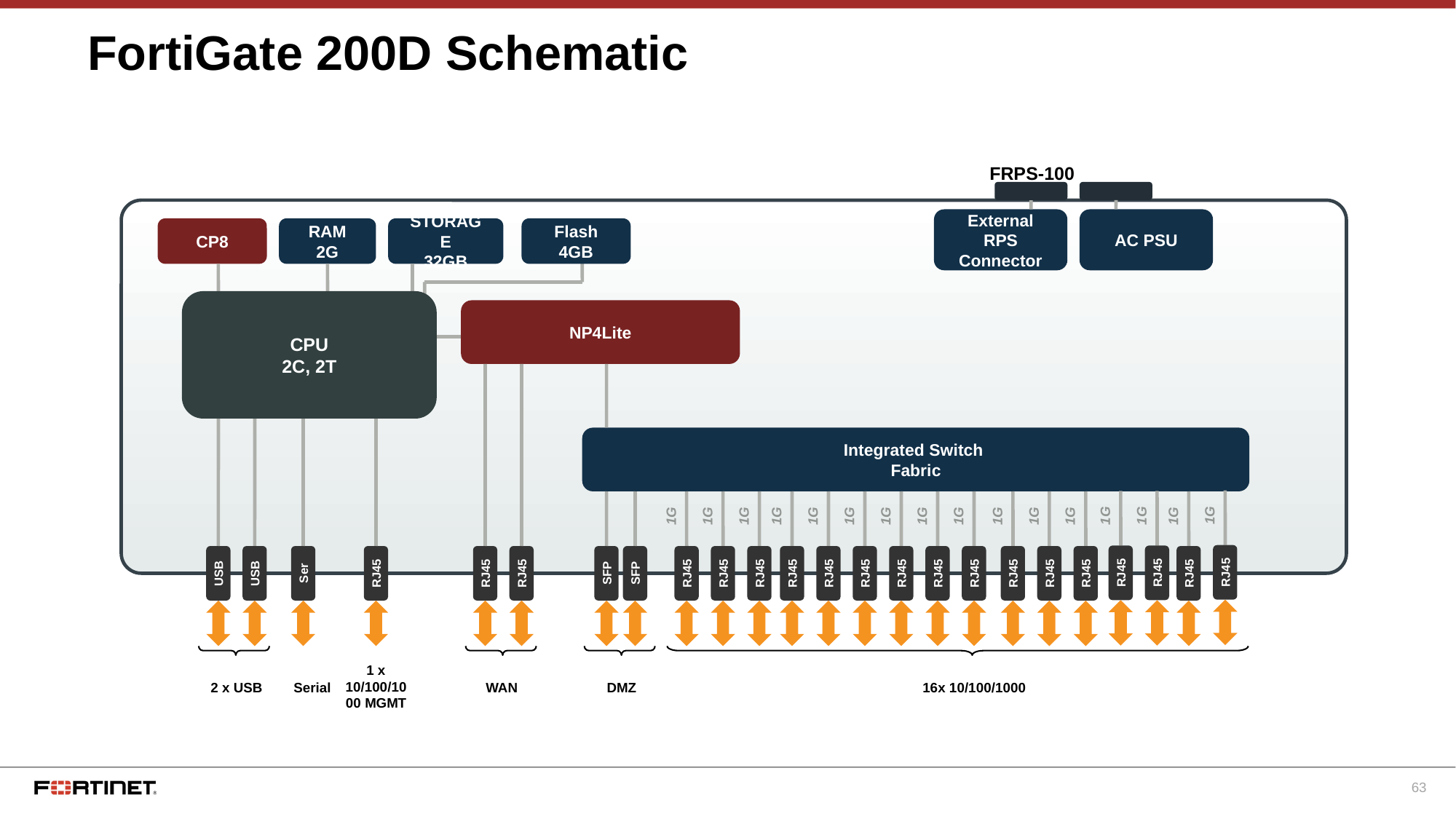

# FortiGate 200D Schematic
FRPS-100

External RPS Connector
AC PSU
CP8
RAM
2G
STORAGE
32GB
Flash
4GB

CPU
2C, 2T
NP4Lite

Integrated Switch
Fabric

1G
1G
1G
1G
1G
1G
1G
1G
1G
1G
1G
1G
1G
1G
1G
1G
RJ45
RJ45
RJ45
USB
USB
Ser
RJ45
RJ45
RJ45
SFP
SFP
RJ45
RJ45
RJ45
RJ45
RJ45
RJ45
RJ45
RJ45
RJ45
RJ45
RJ45
RJ45
RJ45

1 x 10/100/1000 MGMT
2 x USB
Serial
WAN
DMZ
16x 10/100/1000